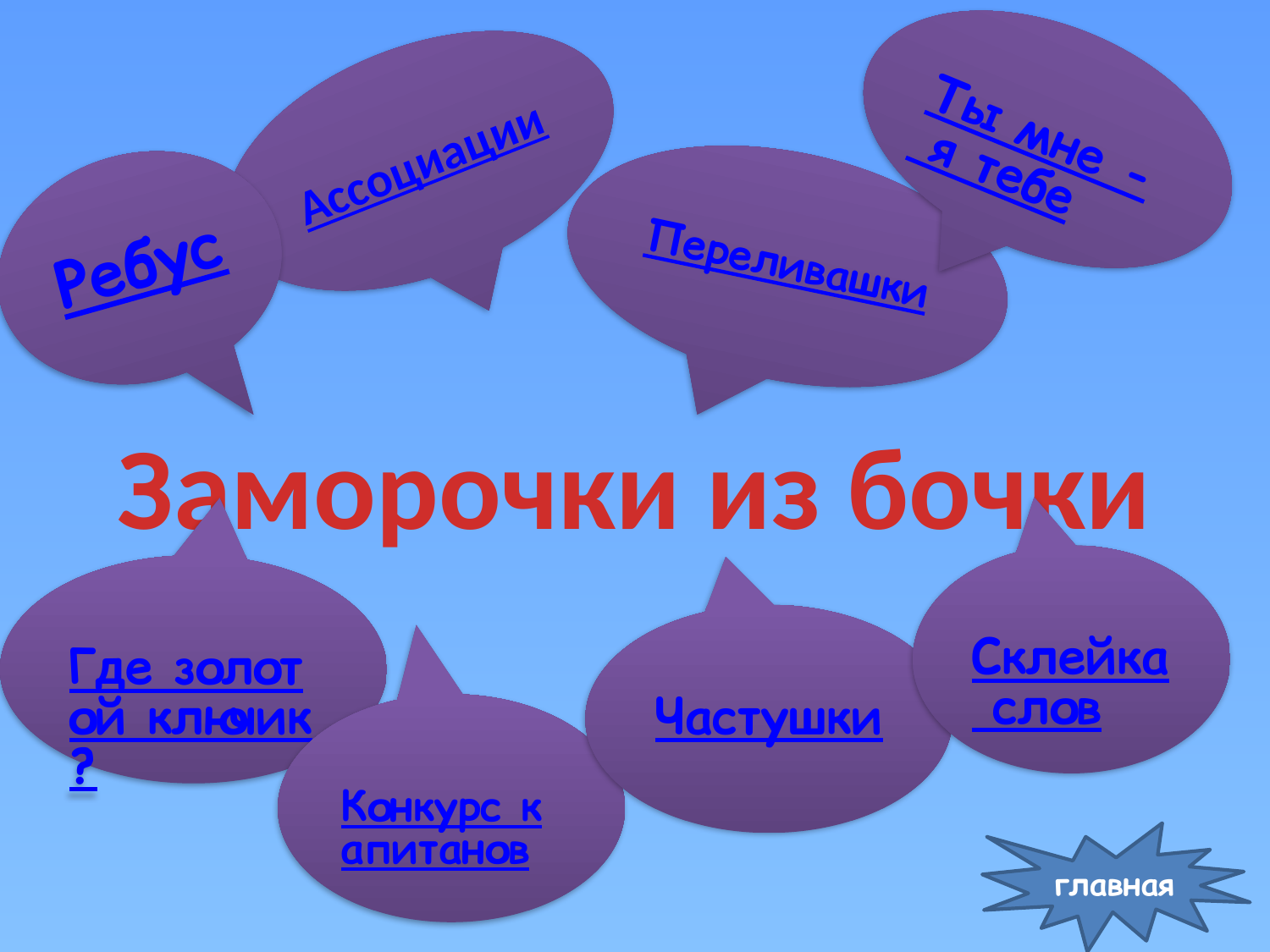

Ты мне - я тебе
Ассоциации
Переливашки
Ребус
Заморочки из бочки
Склейка слов
Где золотой ключик?
Частушки
Конкурс капитанов
главная